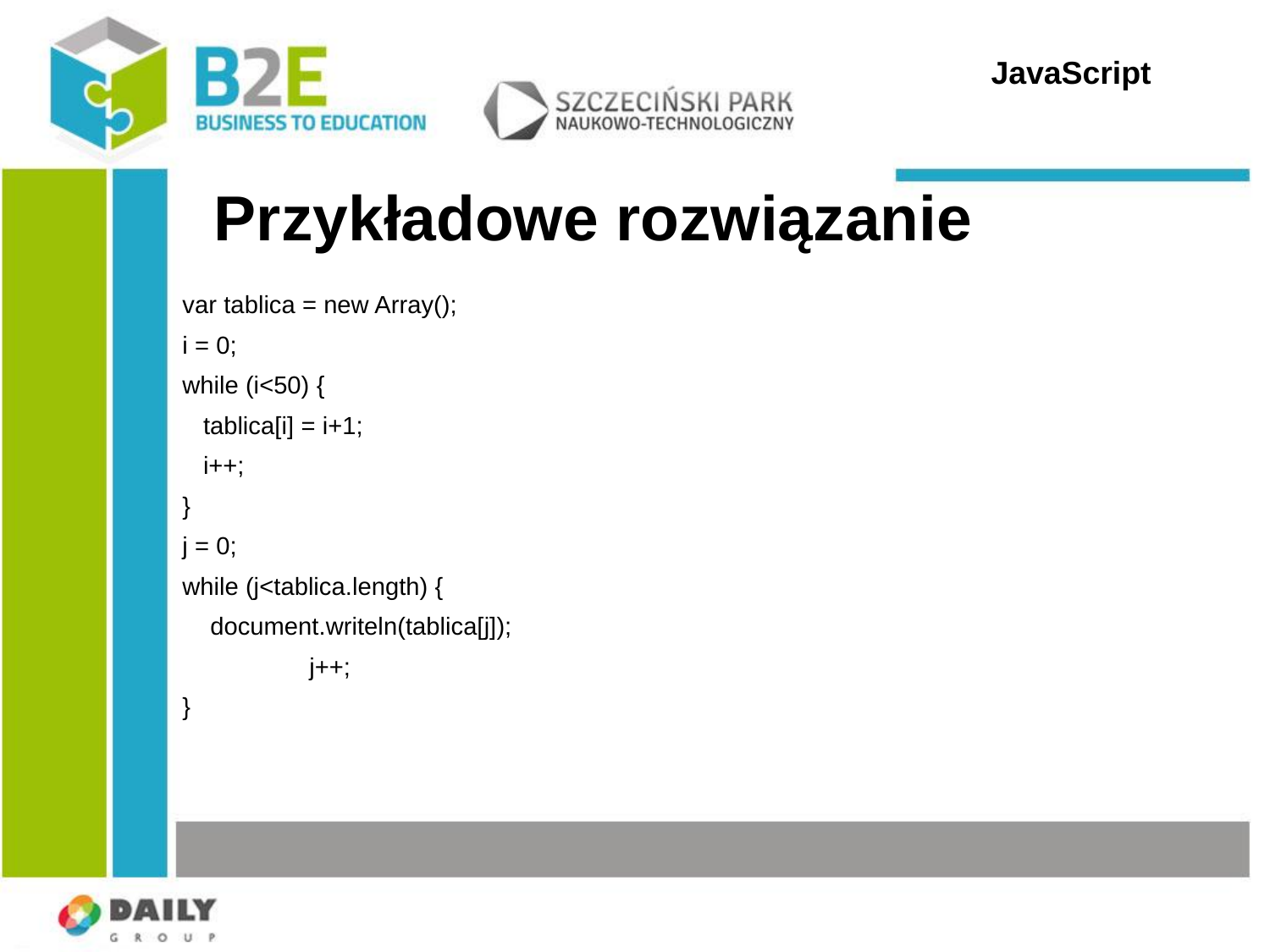

JavaScript
# Przykładowe rozwiązanie
var tablica = new Array();
i = 0;
while (i<50) {
   tablica[i] = i+1;
   i++;
}
j = 0;
while (j<tablica.length) {
    document.writeln(tablica[j]);
	j++;
}